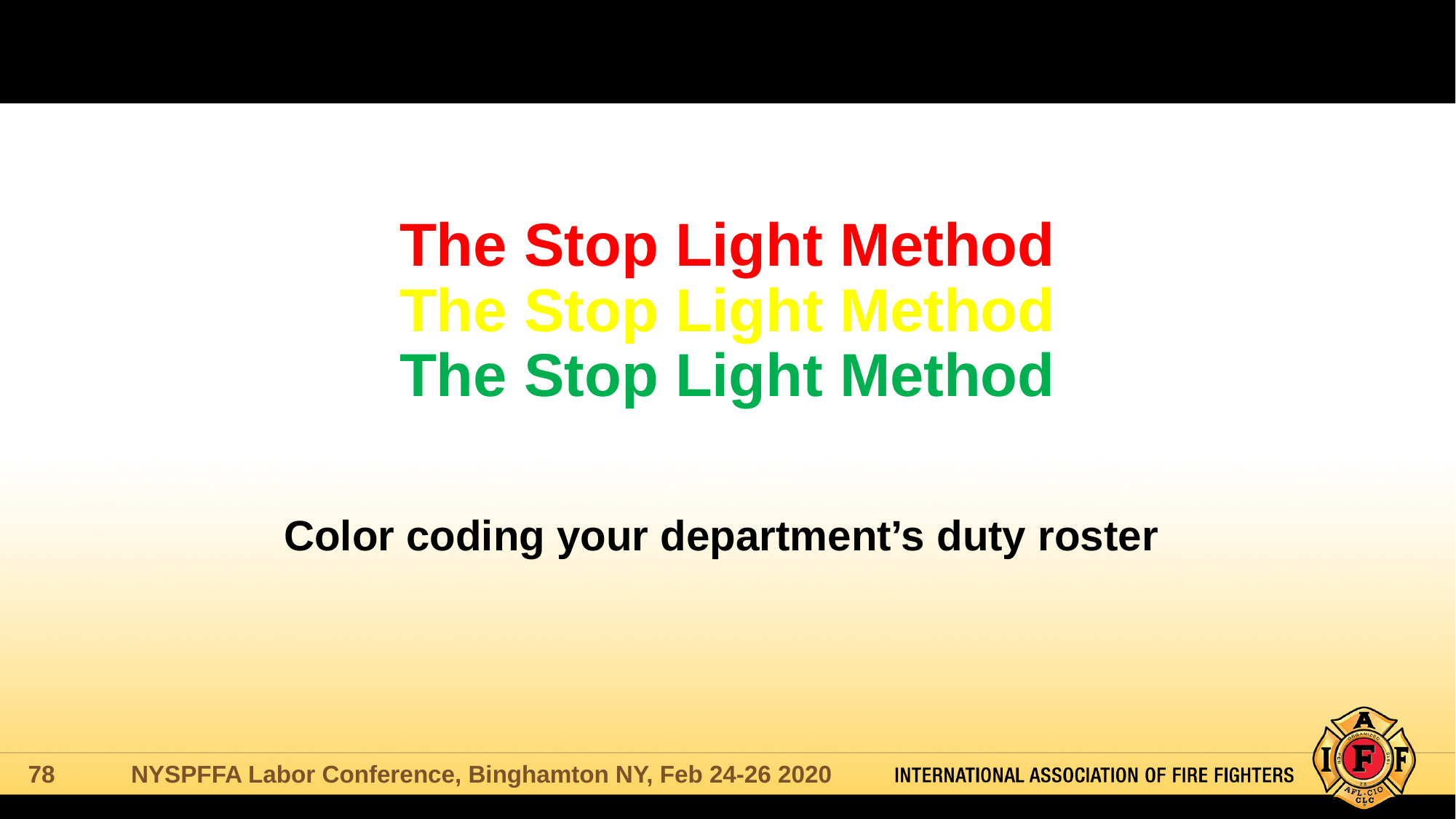

# The Stop Light Method The Stop Light Method The Stop Light Method

Color coding your department’s duty roster

NYSPFFA Labor Conference, Binghamton NY, Feb 24-26 2020